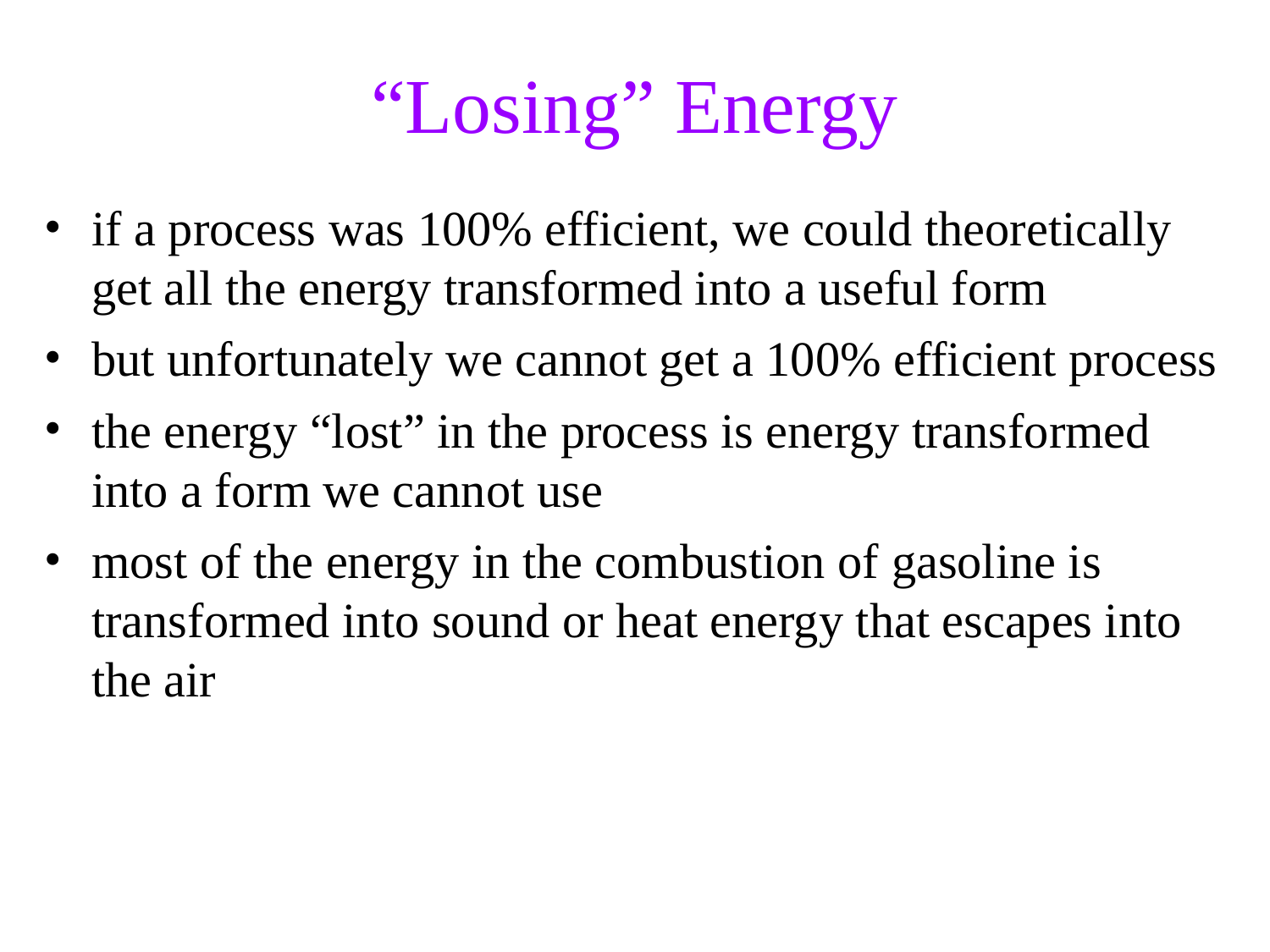

“Losing” Energy
if a process was 100% efficient, we could theoretically get all the energy transformed into a useful form
but unfortunately we cannot get a 100% efficient process
the energy “lost” in the process is energy transformed into a form we cannot use
most of the energy in the combustion of gasoline is transformed into sound or heat energy that escapes into the air